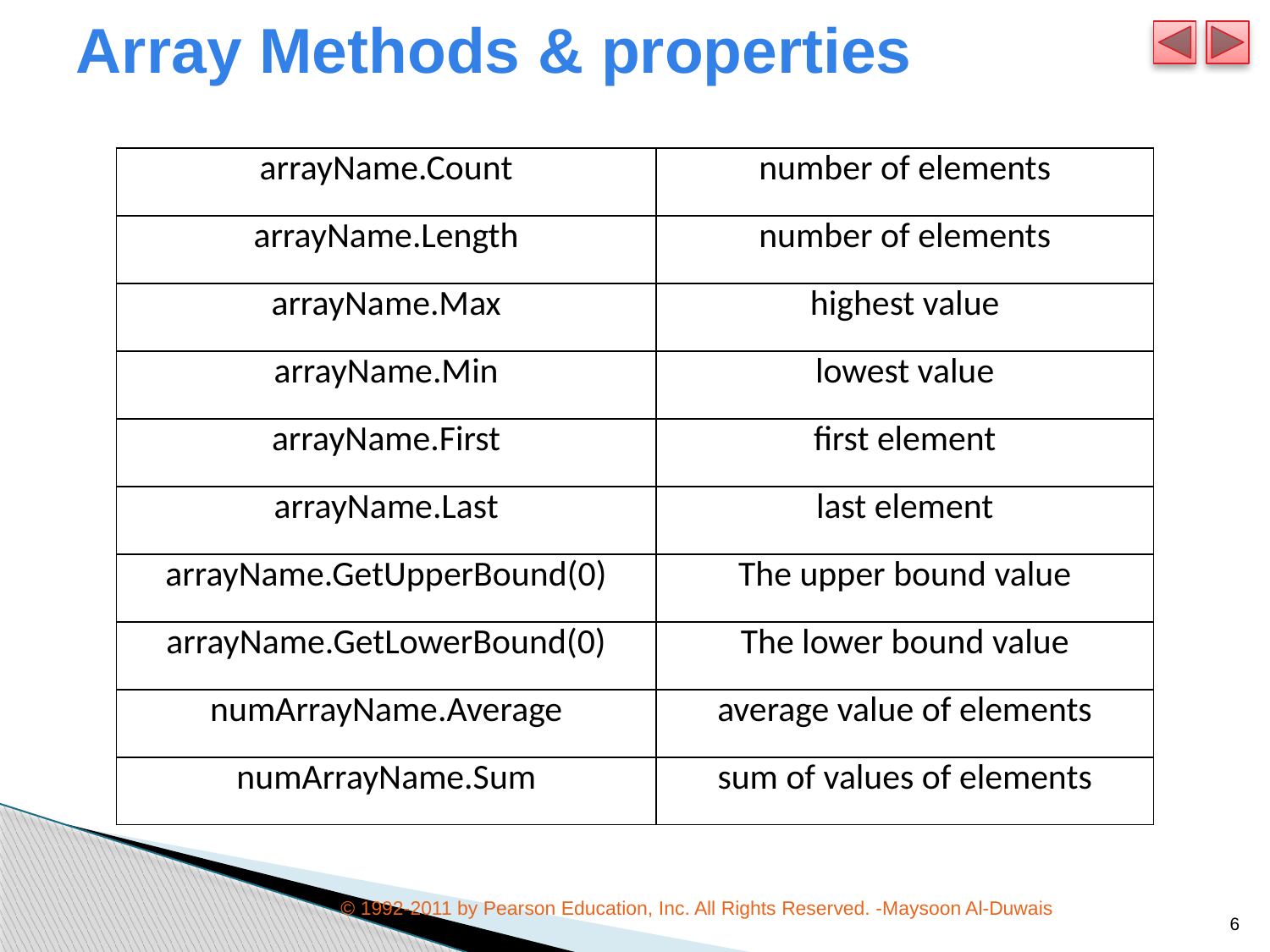

# Array Methods & properties
| arrayName.Count | number of elements |
| --- | --- |
| arrayName.Length | number of elements |
| arrayName.Max | highest value |
| arrayName.Min | lowest value |
| arrayName.First | first element |
| arrayName.Last | last element |
| arrayName.GetUpperBound(0) | The upper bound value |
| arrayName.GetLowerBound(0) | The lower bound value |
| numArrayName.Average | average value of elements |
| numArrayName.Sum | sum of values of elements |
© 1992-2011 by Pearson Education, Inc. All Rights Reserved. -Maysoon Al-Duwais
6